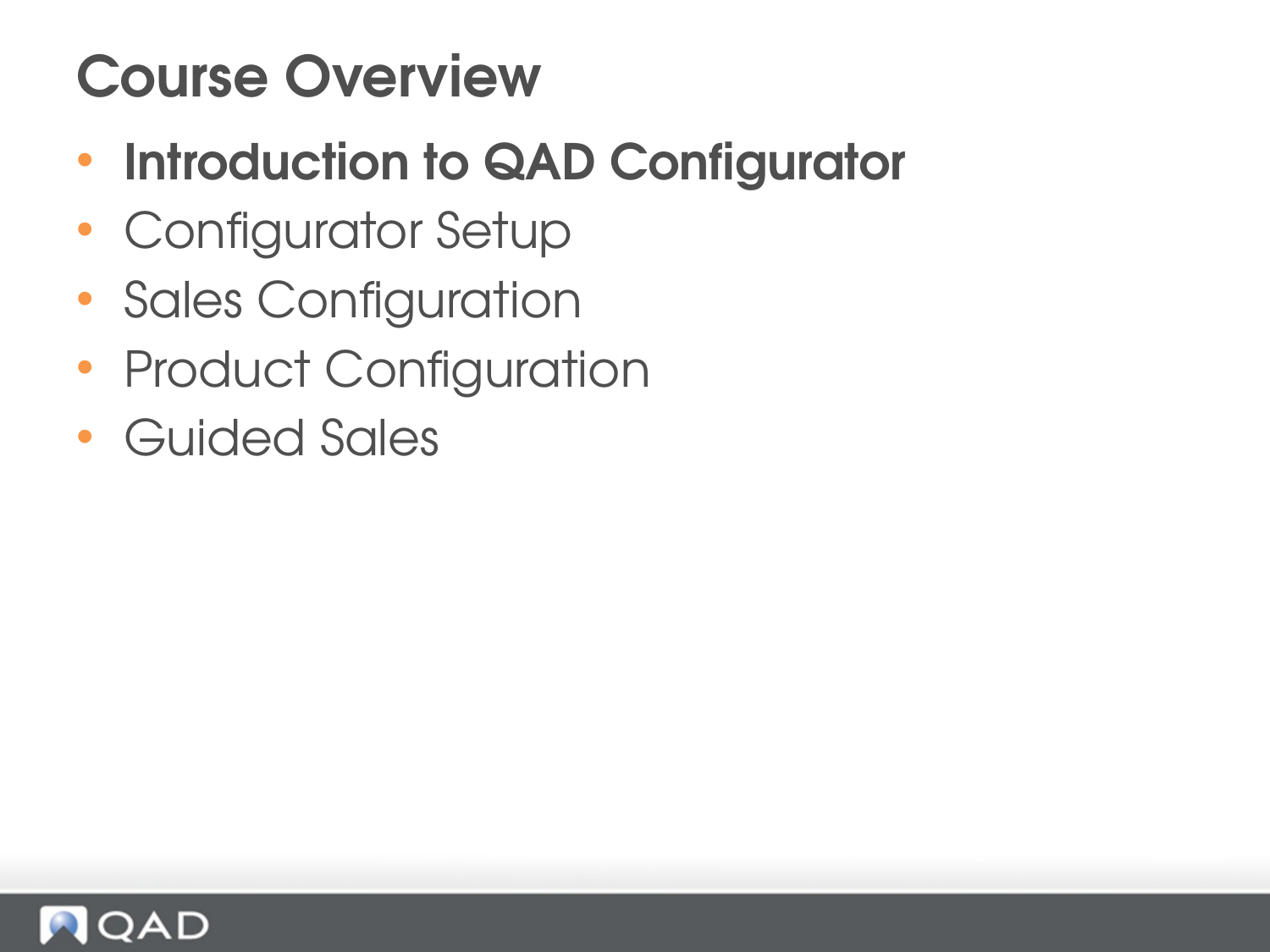

# Course Overview
Introduction to QAD Configurator
Configurator Setup
Sales Configuration
Product Configuration
Guided Sales